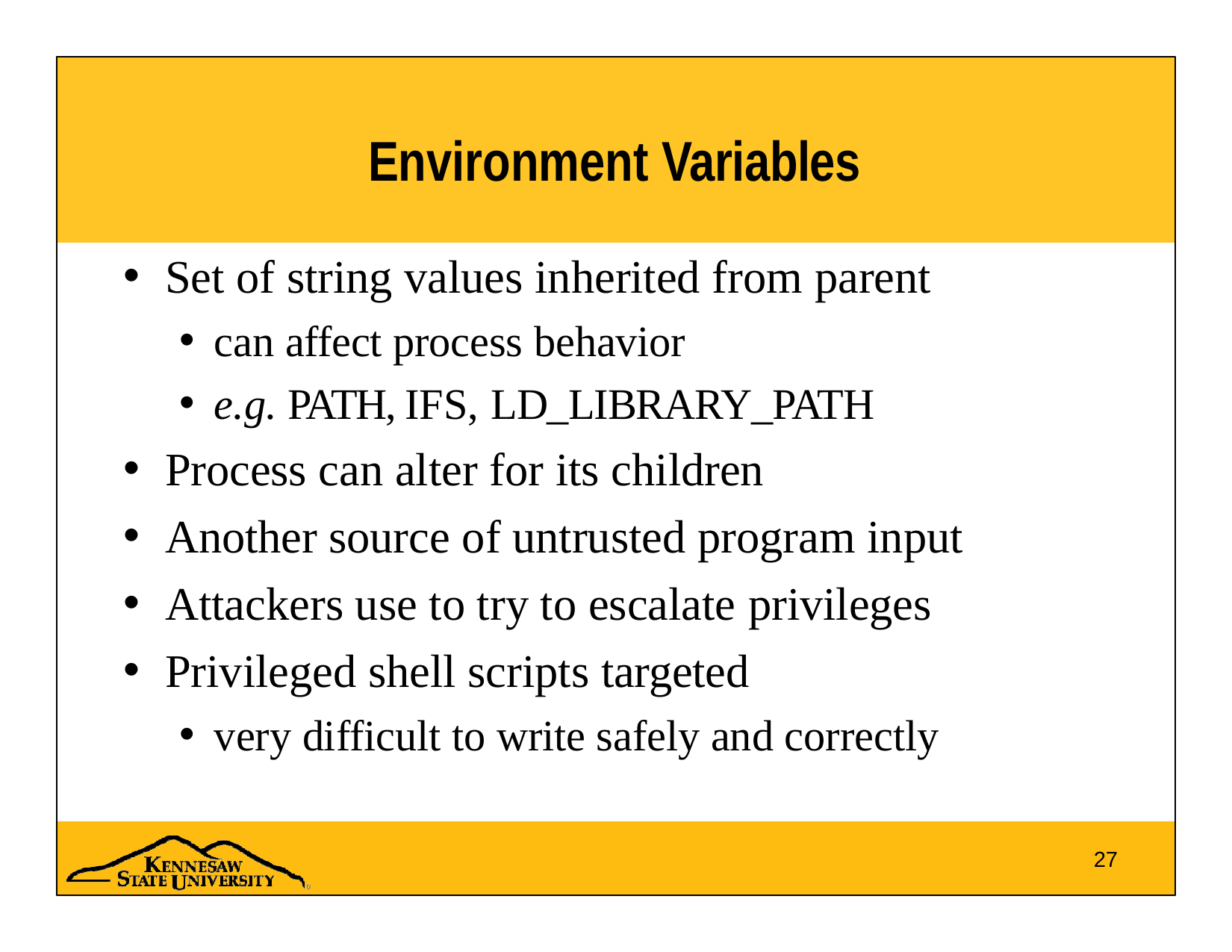

# Environment Variables
Set of string values inherited from parent
can affect process behavior
e.g. PATH, IFS, LD_LIBRARY_PATH
Process can alter for its children
Another source of untrusted program input
Attackers use to try to escalate privileges
Privileged shell scripts targeted
very difficult to write safely and correctly

27